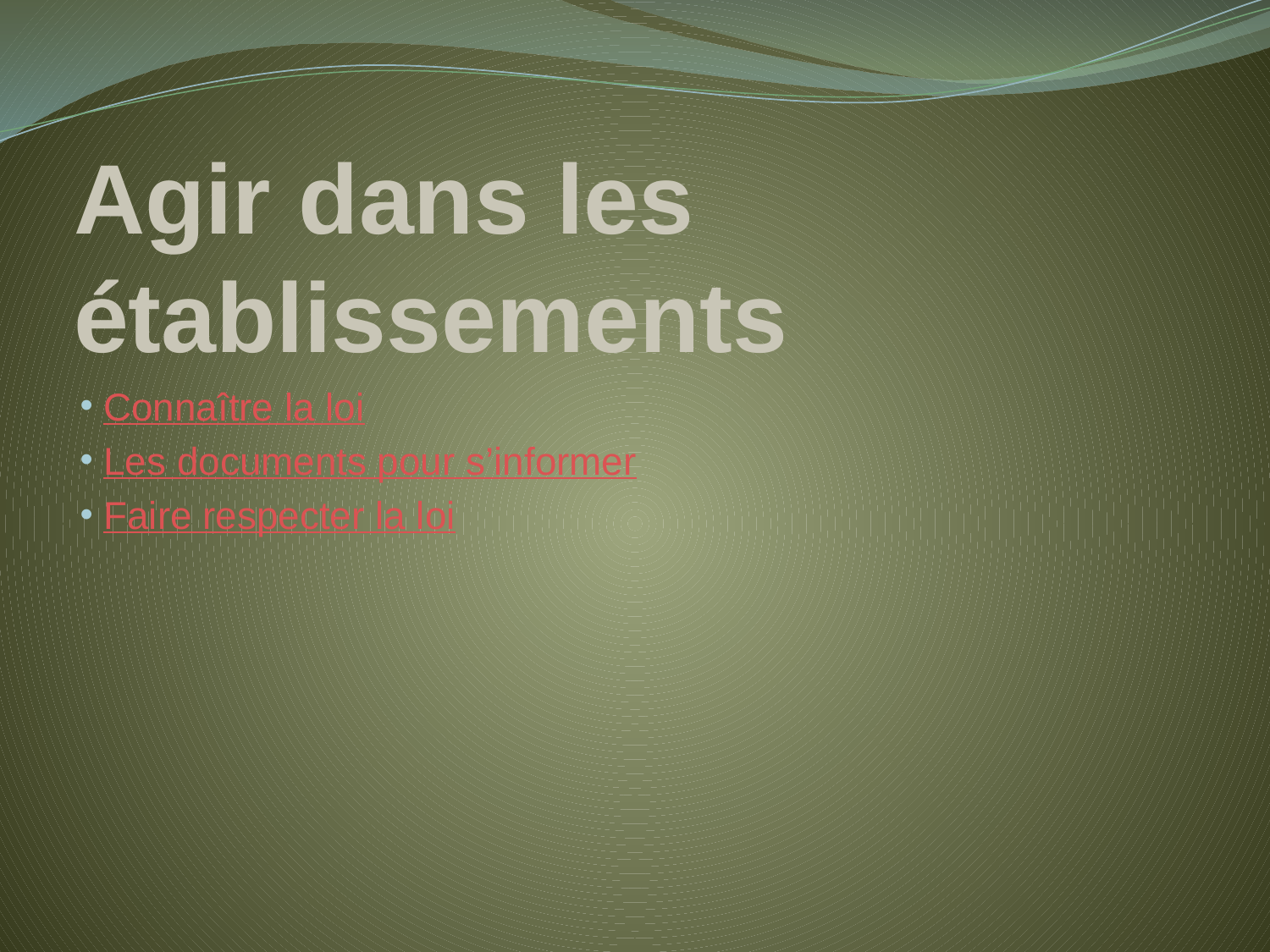

# Agir dans les établissements
 Connaître la loi
 Les documents pour s’informer
 Faire respecter la loi